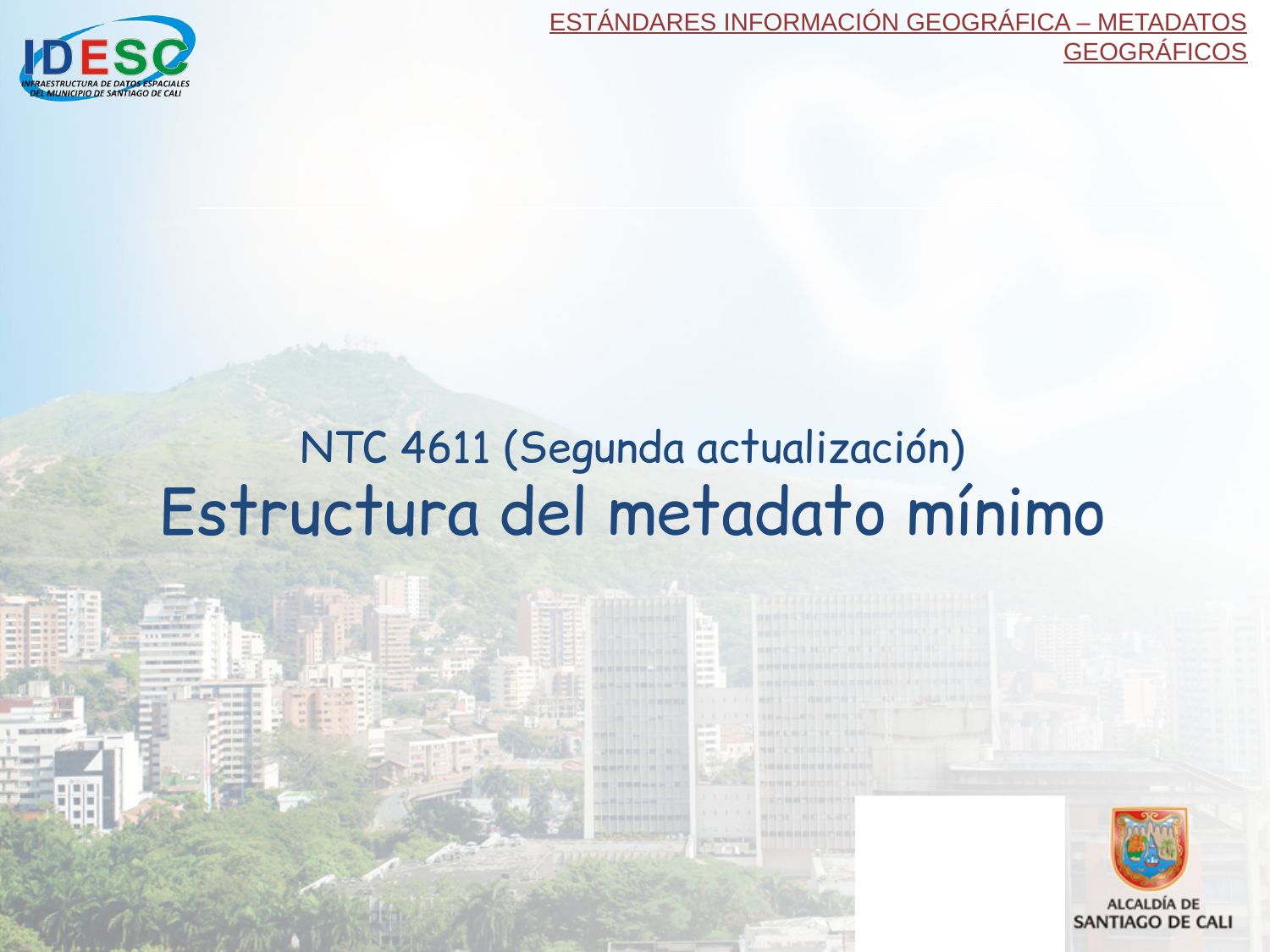

ESTÁNDARES INFORMACIÓN GEOGRÁFICA – METADATOS GEOGRÁFICOS
NTC 4611 (Segunda actualización)
Estructura del metadato mínimo